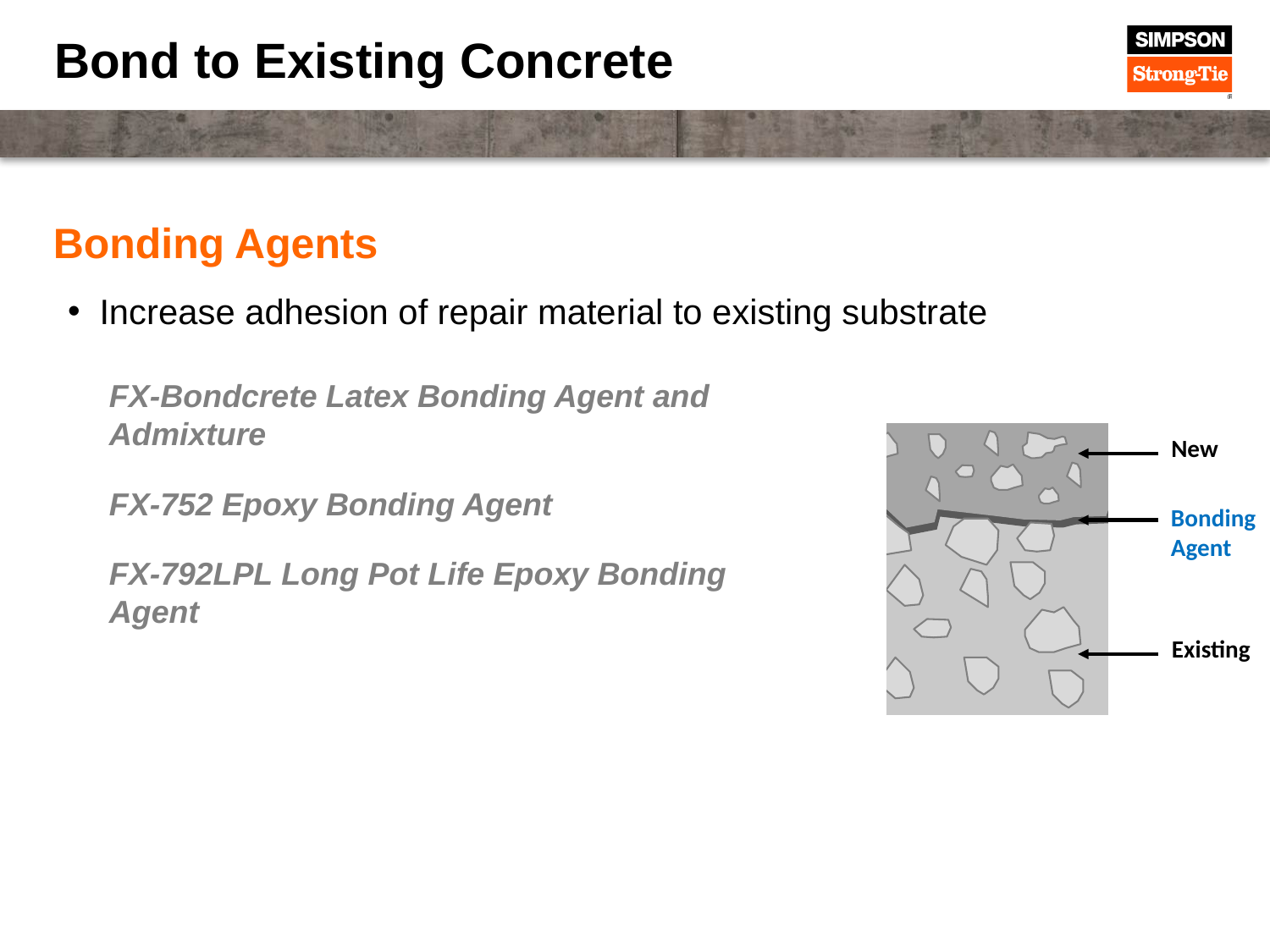

# Bond to Existing Concrete
Bonding Agents
Increase adhesion of repair material to existing substrate
FX-Bondcrete Latex Bonding Agent and Admixture
FX-752 Epoxy Bonding Agent
FX-792LPL Long Pot Life Epoxy Bonding Agent

New

Bonding Agent

Existing